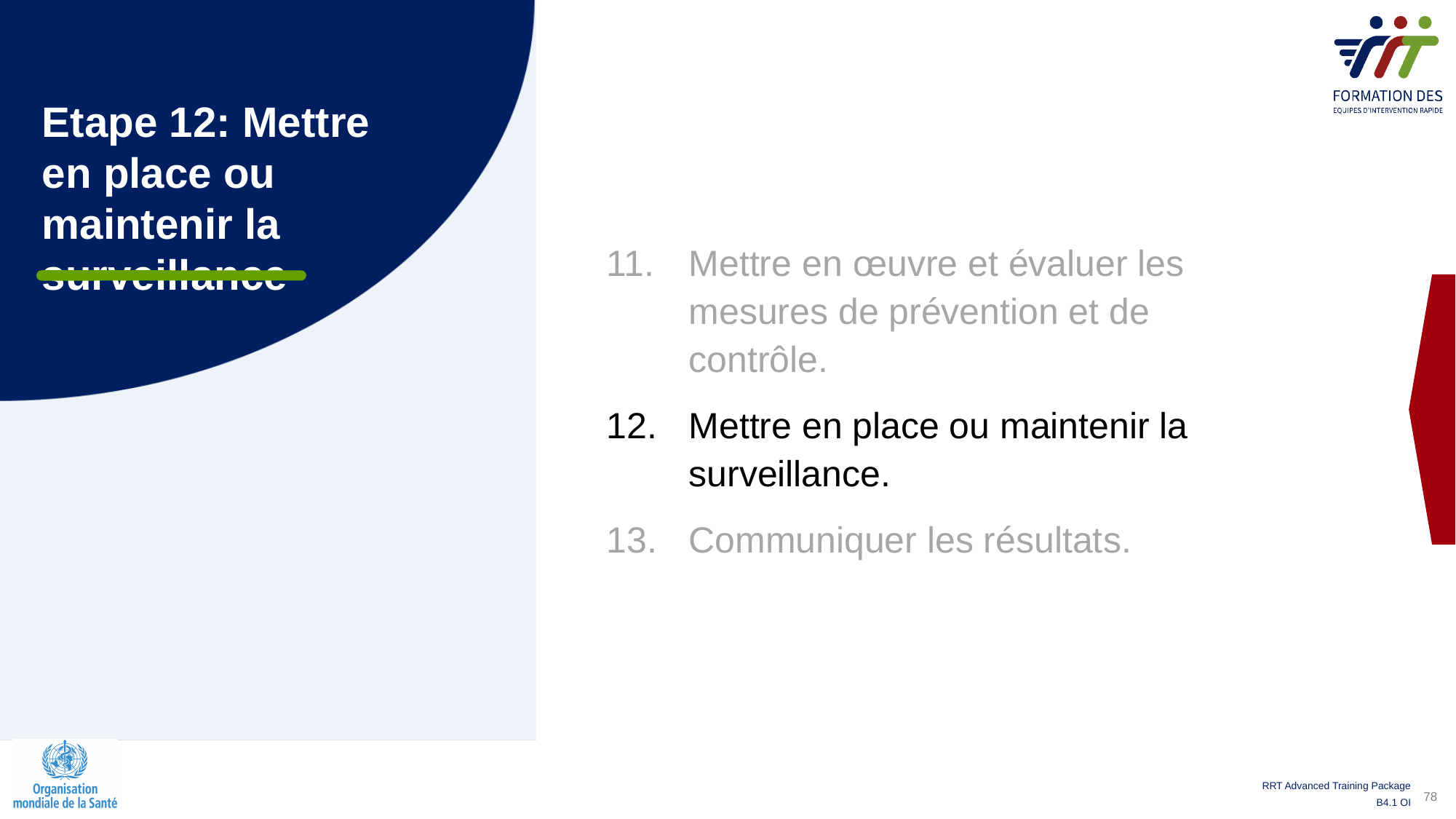

Etape 12: Mettre en place ou  maintenir la surveillance
Mettre en œuvre et évaluer les mesures de prévention et de contrôle.
Mettre en place ou maintenir la surveillance.
Communiquer les résultats.